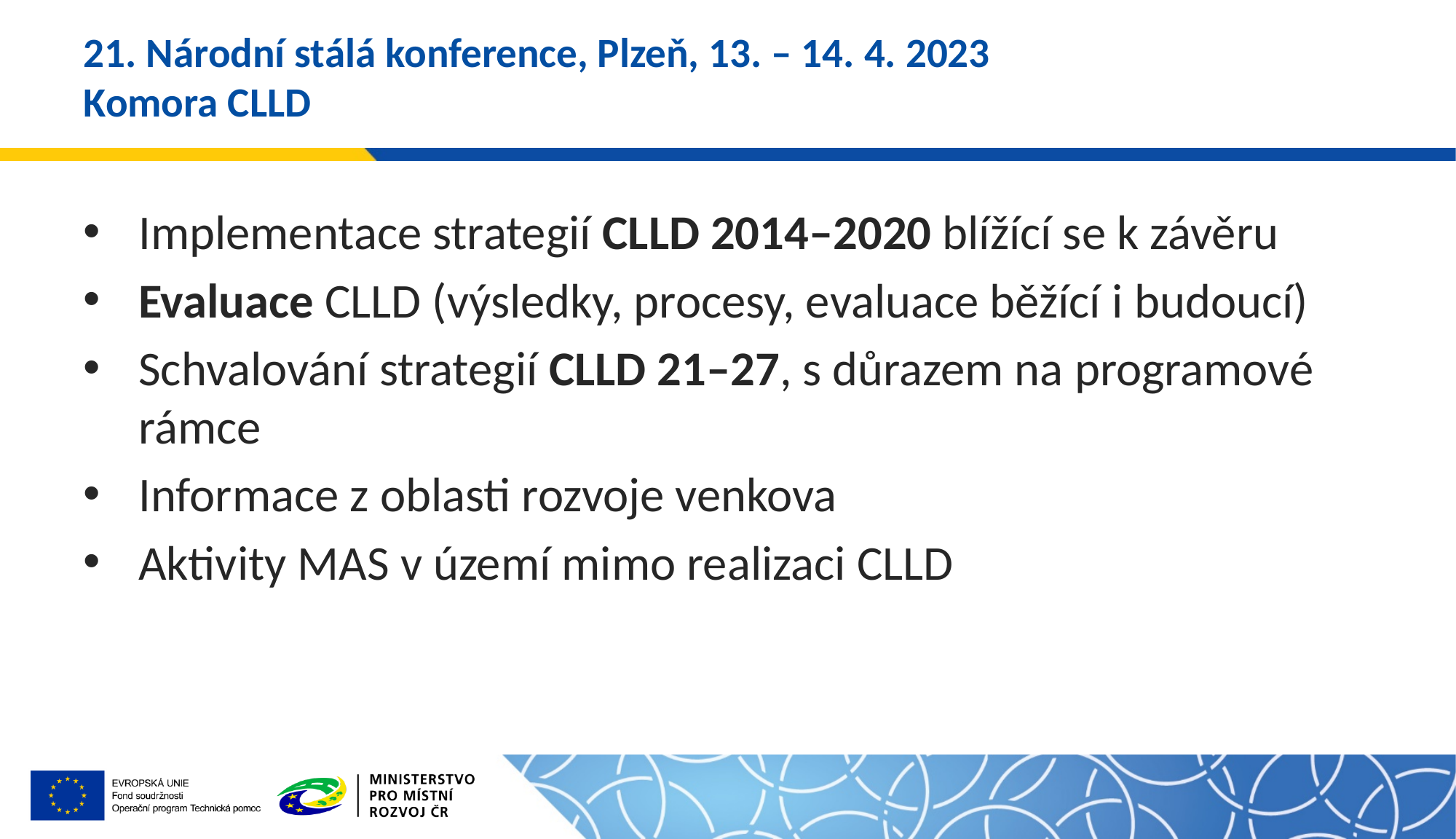

# 21. Národní stálá konference, Plzeň, 13. – 14. 4. 2023 Komora CLLD
Implementace strategií CLLD 2014–2020 blížící se k závěru
Evaluace CLLD (výsledky, procesy, evaluace běžící i budoucí)
Schvalování strategií CLLD 21–27, s důrazem na programové rámce
Informace z oblasti rozvoje venkova
Aktivity MAS v území mimo realizaci CLLD